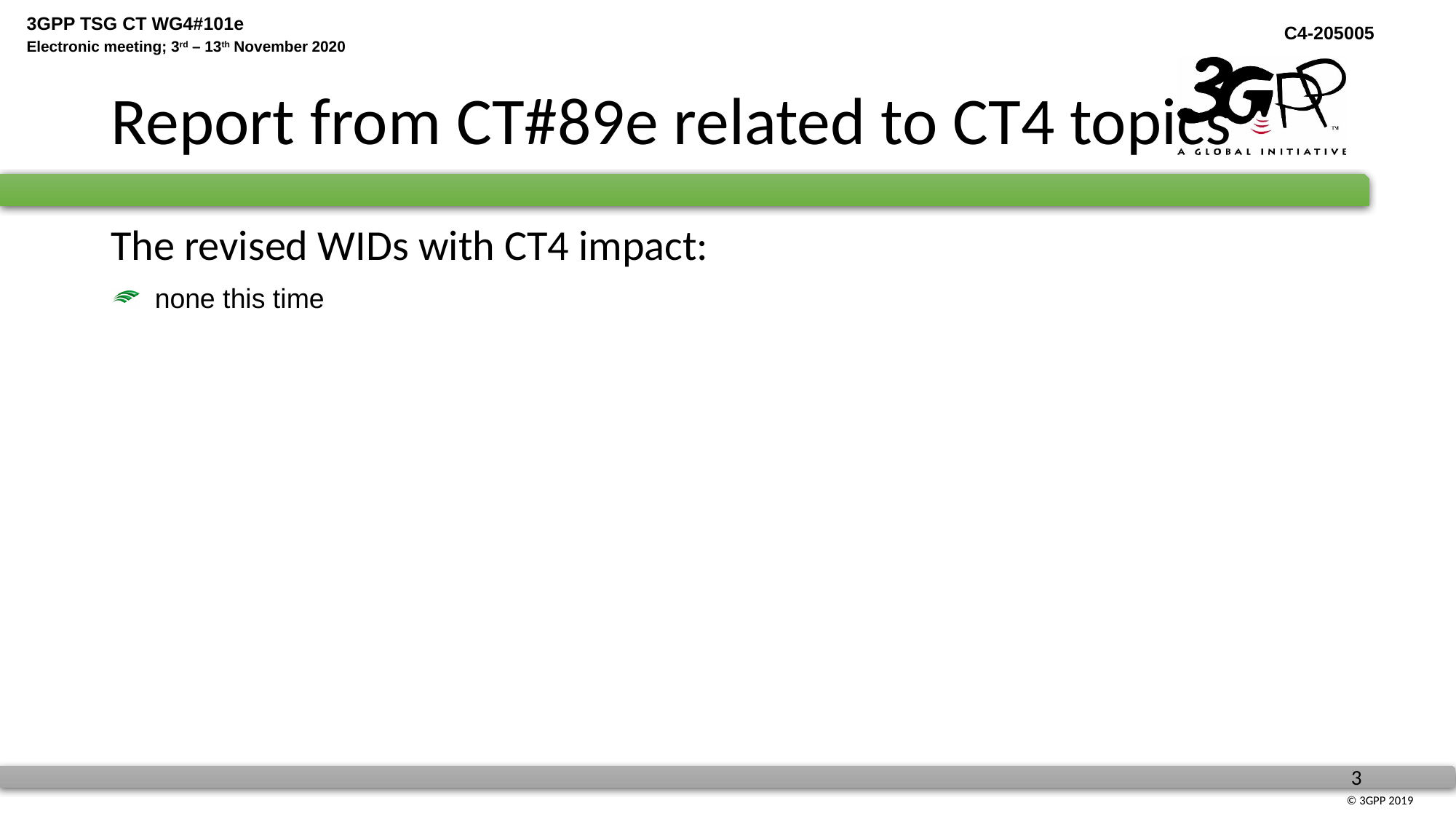

# Report from CT#89e related to CT4 topics
The revised WIDs with CT4 impact:
  none this time